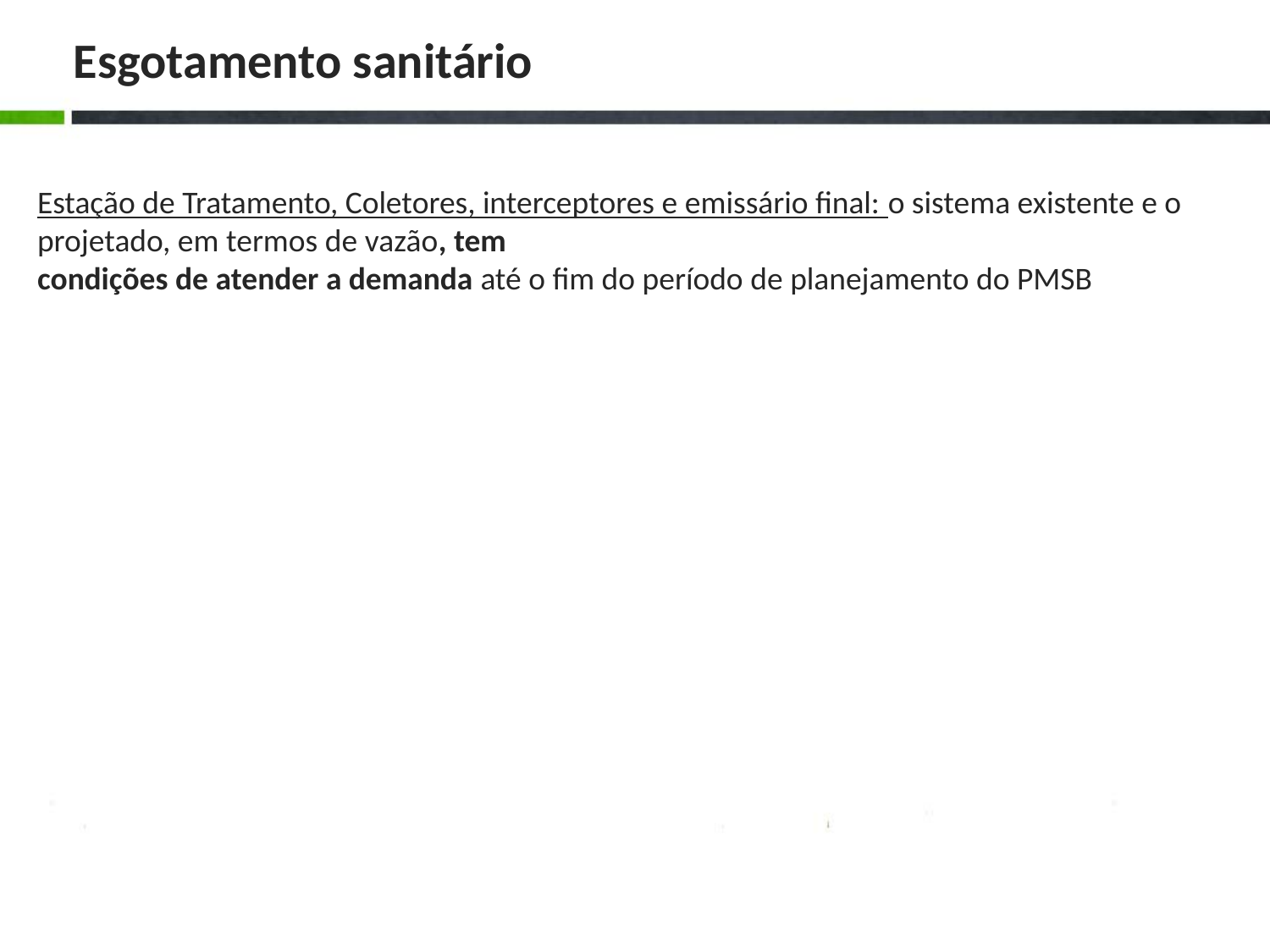

# Esgotamento sanitário
Estação de Tratamento, Coletores, interceptores e emissário final: o sistema existente e o projetado, em termos de vazão, tem
condições de atender a demanda até o fim do período de planejamento do PMSB